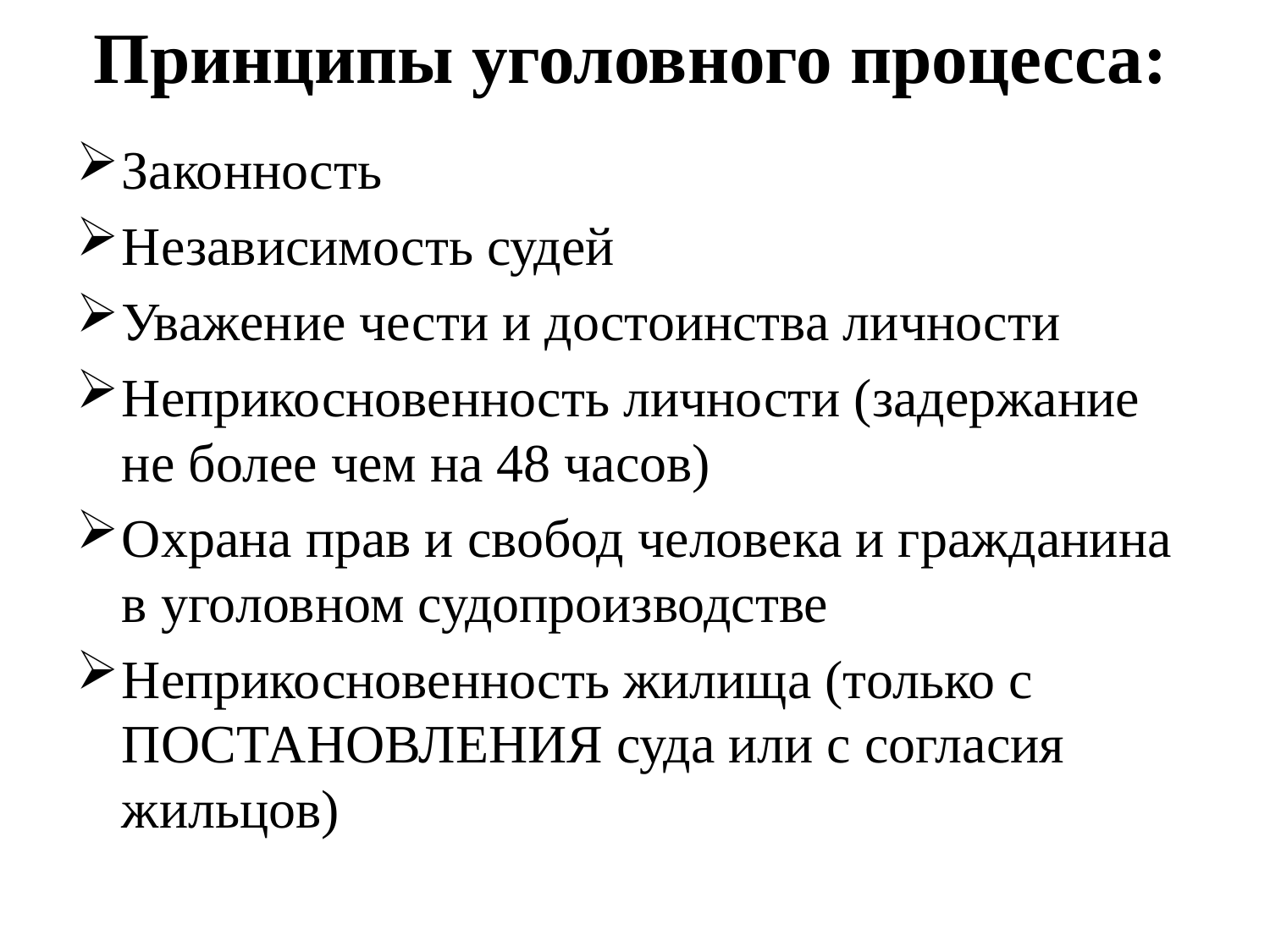

# Принципы уголовного процесса:
Законность
Независимость судей
Уважение чести и достоинства личности
Неприкосновенность личности (задержание не более чем на 48 часов)
Охрана прав и свобод человека и гражданина в уголовном судопроизводстве
Неприкосновенность жилища (только с ПОСТАНОВЛЕНИЯ суда или с согласия жильцов)